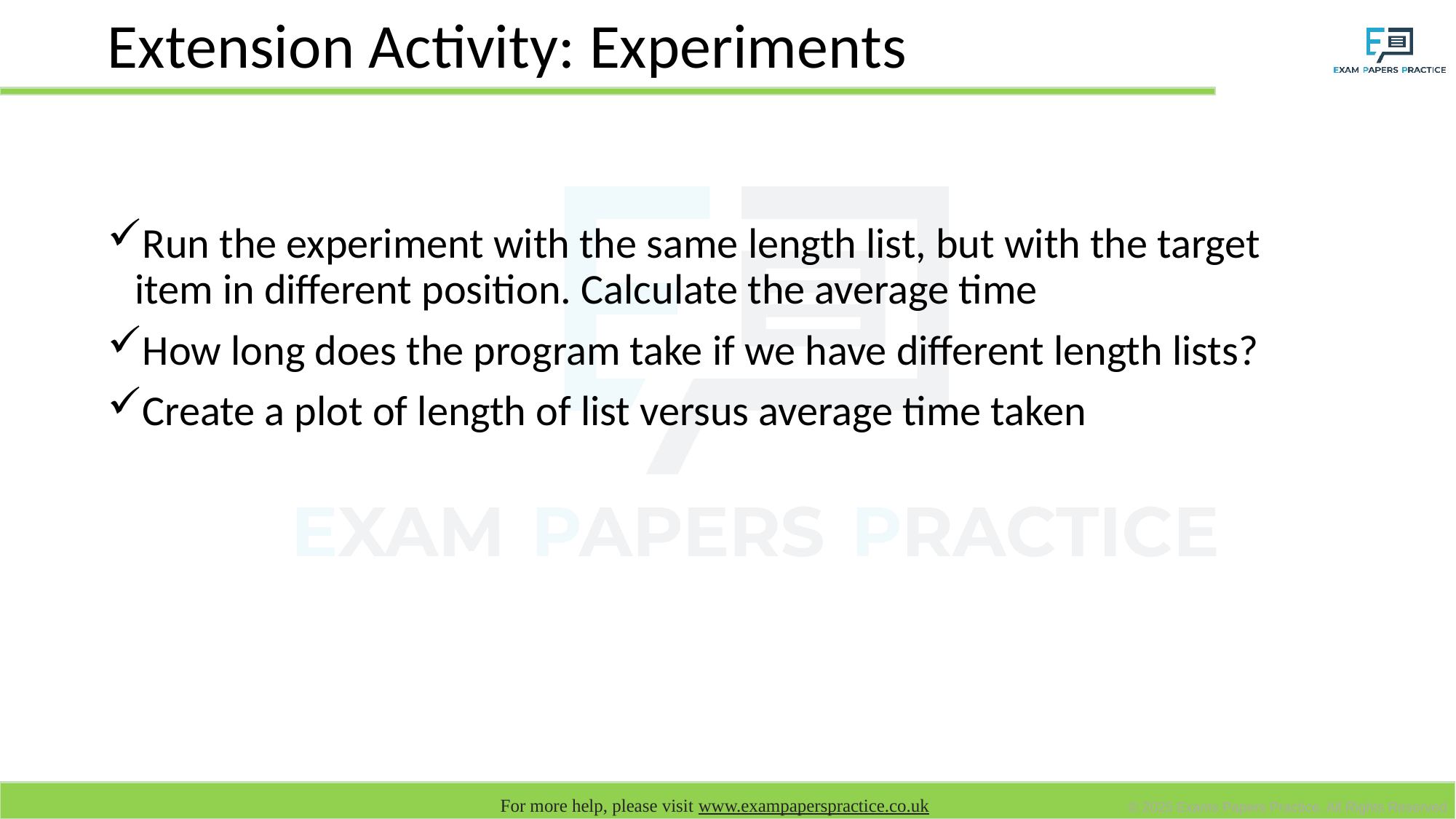

# Extension Activity: Experiments

Run the experiment with the same length list, but with the target item in different position. Calculate the average time
How long does the program take if we have different length lists?
Create a plot of length of list versus average time taken